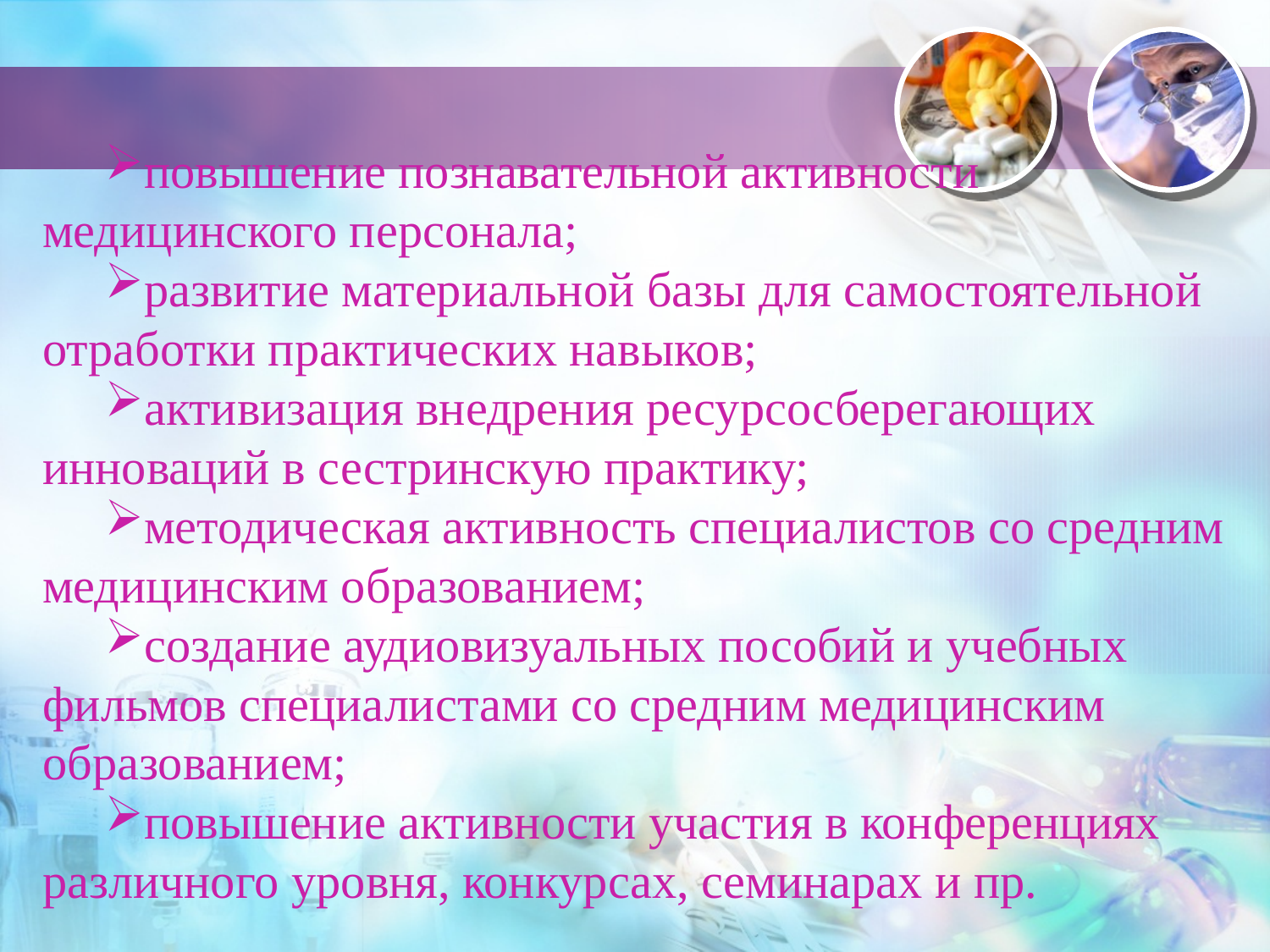

повышение познавательной активности медицинского персонала;
развитие материальной базы для самостоятельной отработки практических навыков;
активизация внедрения ресурсосберегающих инноваций в сестринскую практику;
методическая активность специалистов со средним медицинским образованием;
создание аудиовизуальных пособий и учебных фильмов специалистами со средним медицинским образованием;
повышение активности участия в конференциях различного уровня, конкурсах, семинарах и пр.